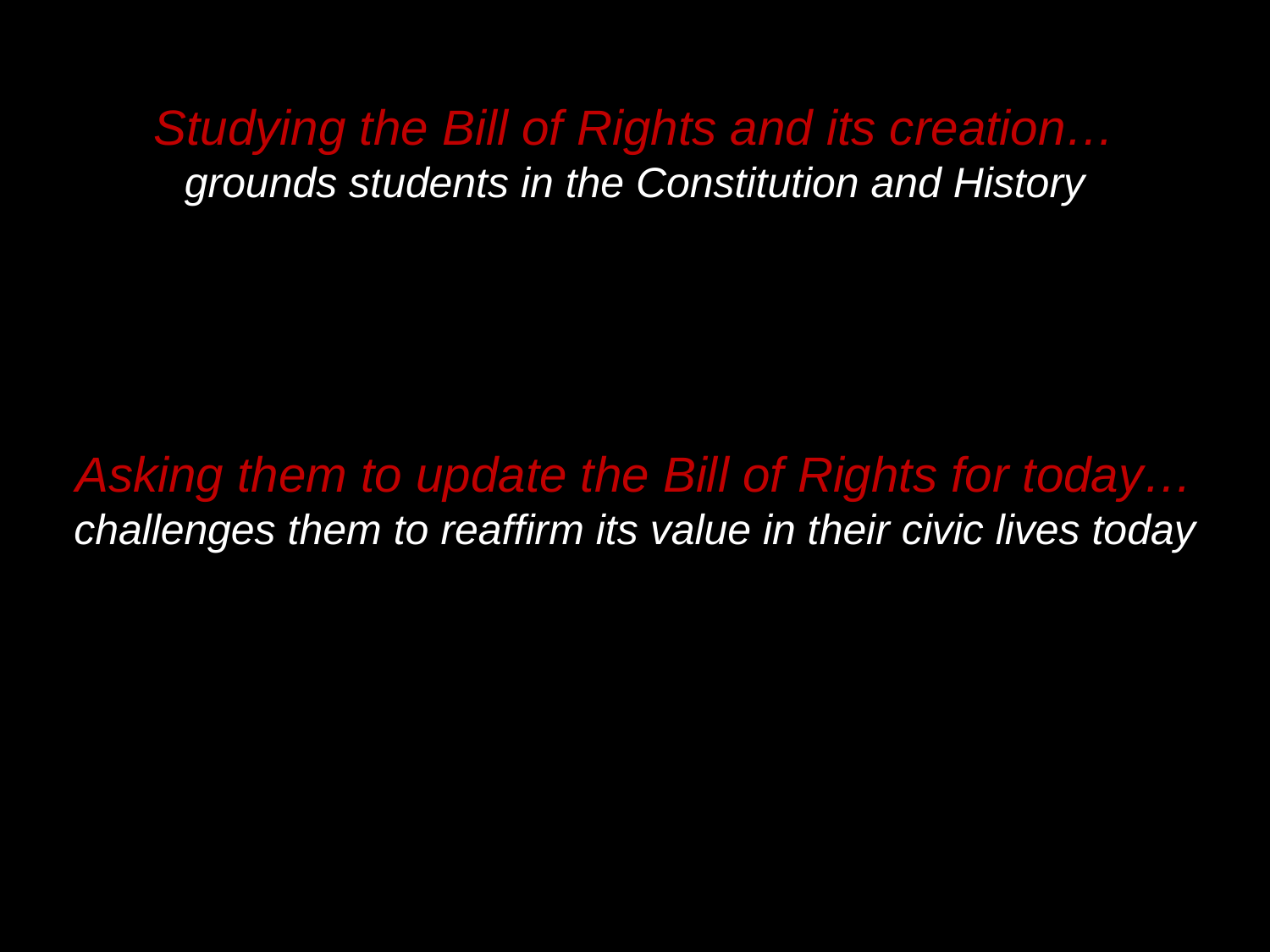

Studying the Bill of Rights and its creation…
grounds students in the Constitution and History

Asking them to update the Bill of Rights for today…
challenges them to reaffirm its value in their civic lives today